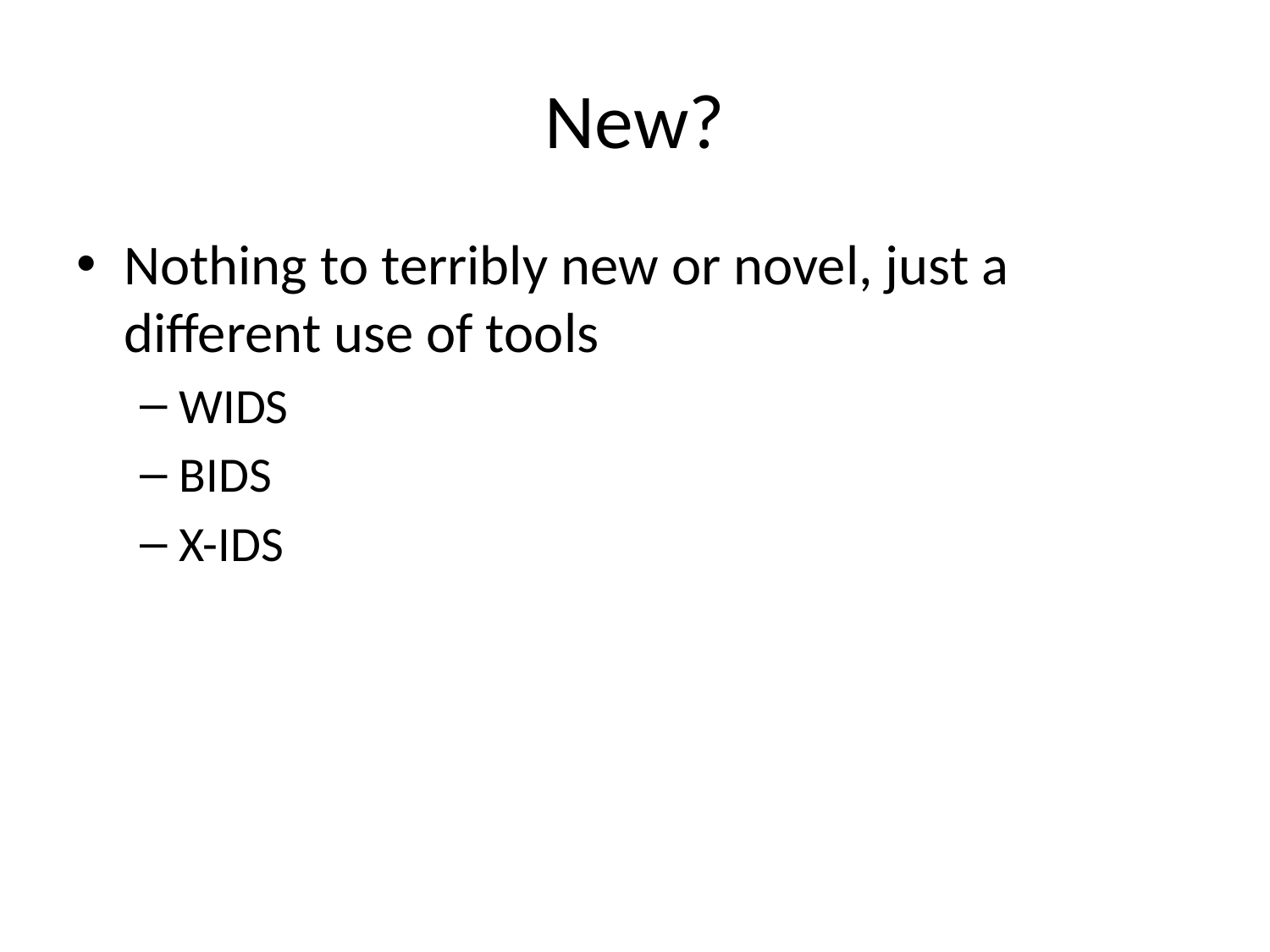

# New?
Nothing to terribly new or novel, just a different use of tools
WIDS
BIDS
X-IDS